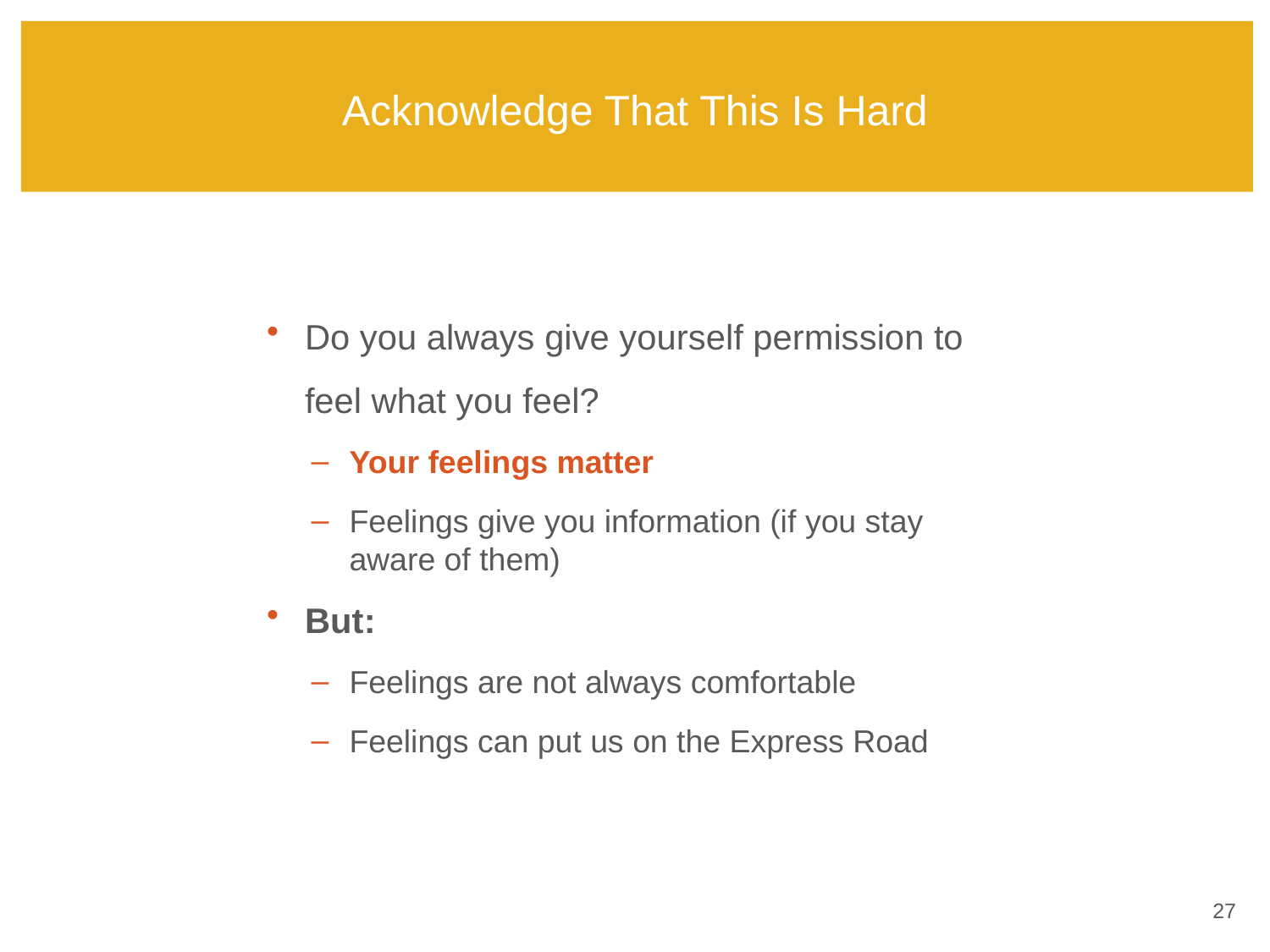

# Acknowledge That This Is Hard
Do you always give yourself permission to feel what you feel?
Your feelings matter
Feelings give you information (if you stay aware of them)
But:
Feelings are not always comfortable
Feelings can put us on the Express Road
27